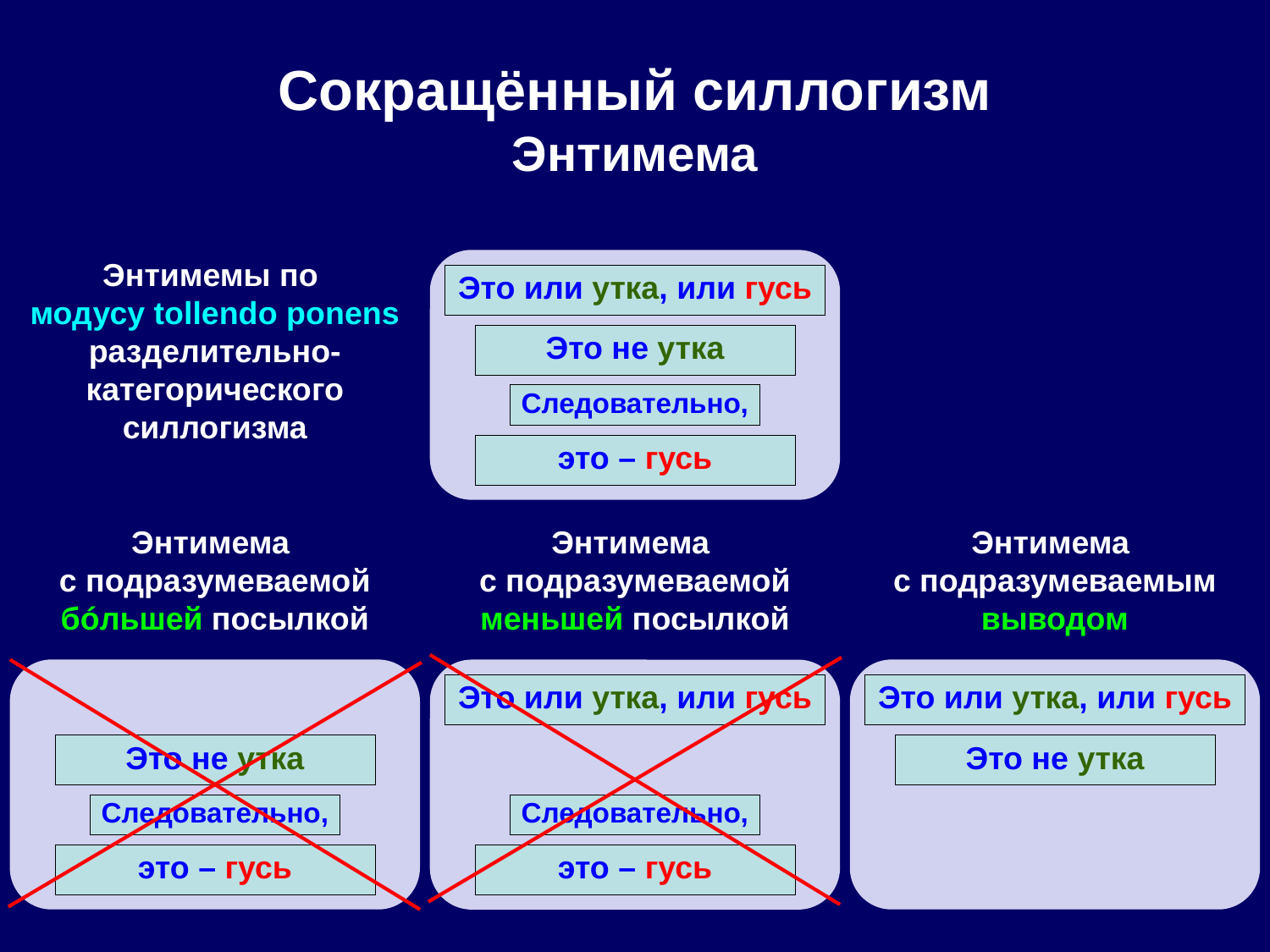

# Сокращённый силлогизм Энтимема
Энтимемы по
модусу tollendo ponens
разделительно-
категорического
силлогизма

Это или утка, или гусь
Это не утка
Следовательно,
это – гусь
Энтимема
с подразумеваемой
бóльшей посылкой
Энтимема
с подразумеваемым
выводом
Энтимема
с подразумеваемой
меньшей посылкой

Это или утка, или гусь
Это или утка, или гусь
Это или утка, или гусь

Это не утка
Это не утка
Это не утка

Следовательно,
Следовательно,
Следовательно,

это – гусь
это – гусь
это – гусь